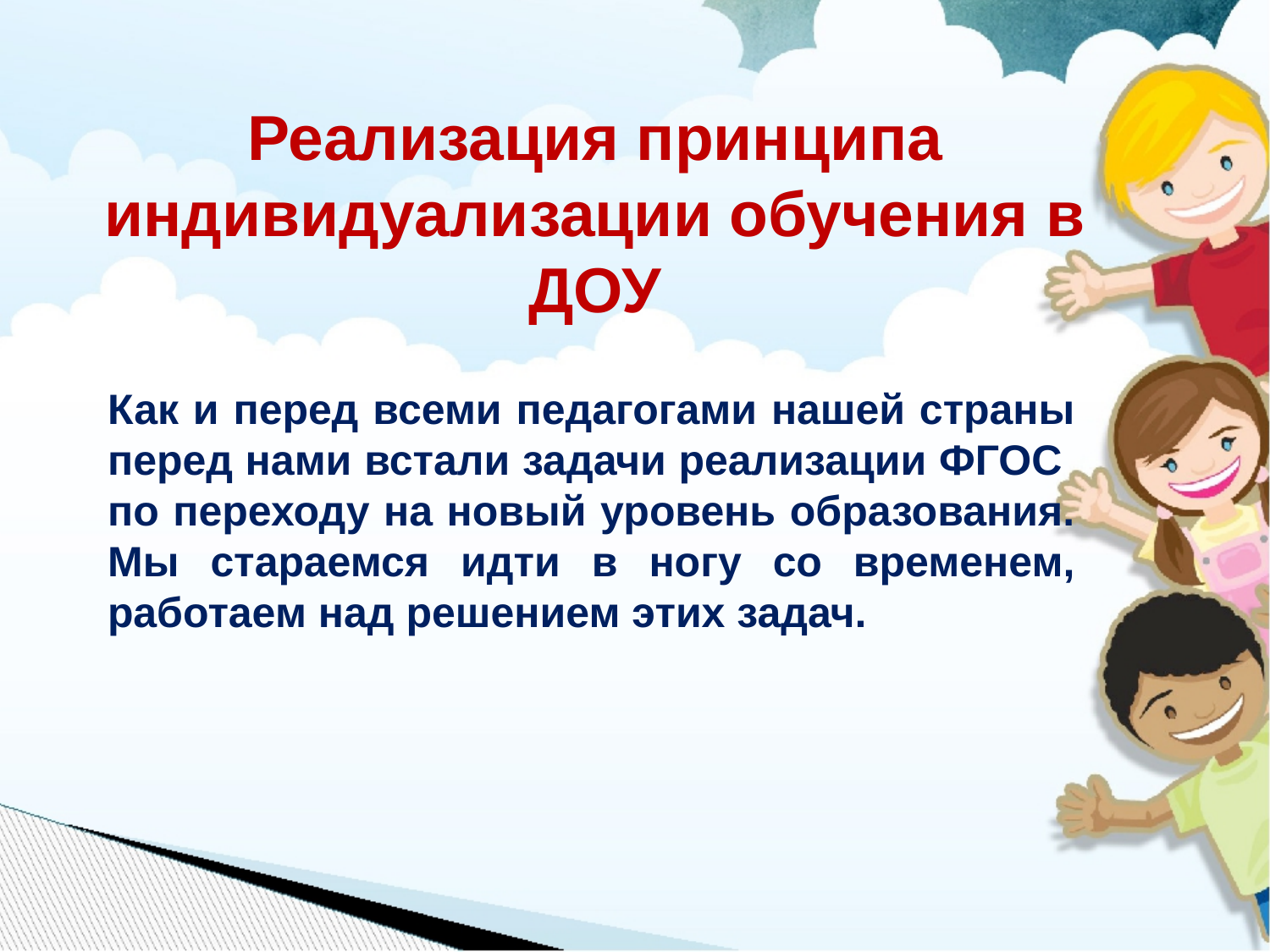

# Реализация принципа индивидуализации обучения в ДОУ
Как и перед всеми педагогами нашей страны перед нами встали задачи реализации ФГОС  по переходу на новый уровень образования. Мы стараемся идти в ногу со временем, работаем над решением этих задач.